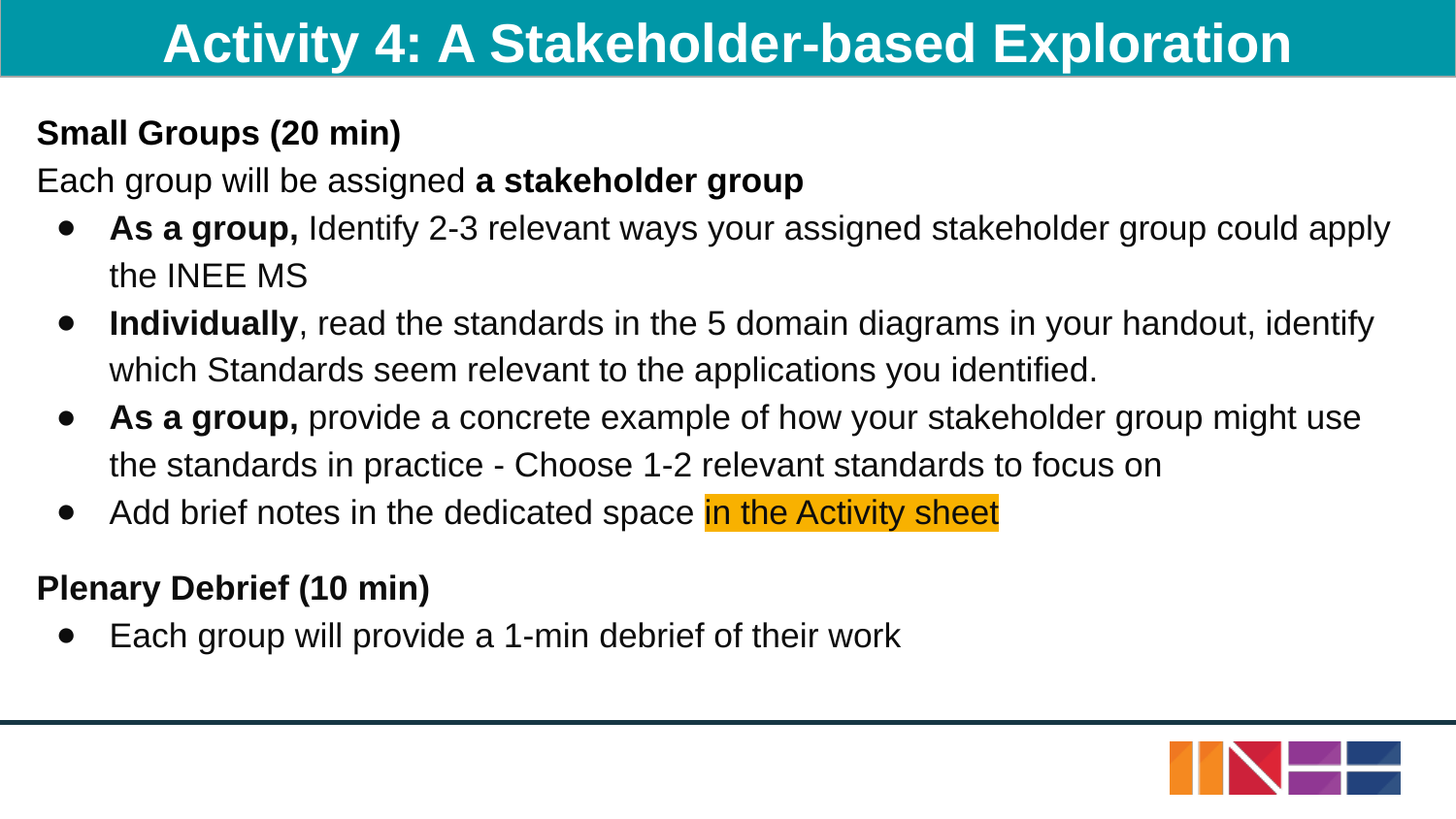

# Activity 4: A Stakeholder-based Exploration

Small Groups (20 min)
Each group will be assigned a stakeholder group
As a group, Identify 2-3 relevant ways your assigned stakeholder group could apply the INEE MS
Individually, read the standards in the 5 domain diagrams in your handout, identify which Standards seem relevant to the applications you identified.
As a group, provide a concrete example of how your stakeholder group might use the standards in practice - Choose 1-2 relevant standards to focus on
Add brief notes in the dedicated space in the Activity sheet
Plenary Debrief (10 min)
Each group will provide a 1-min debrief of their work